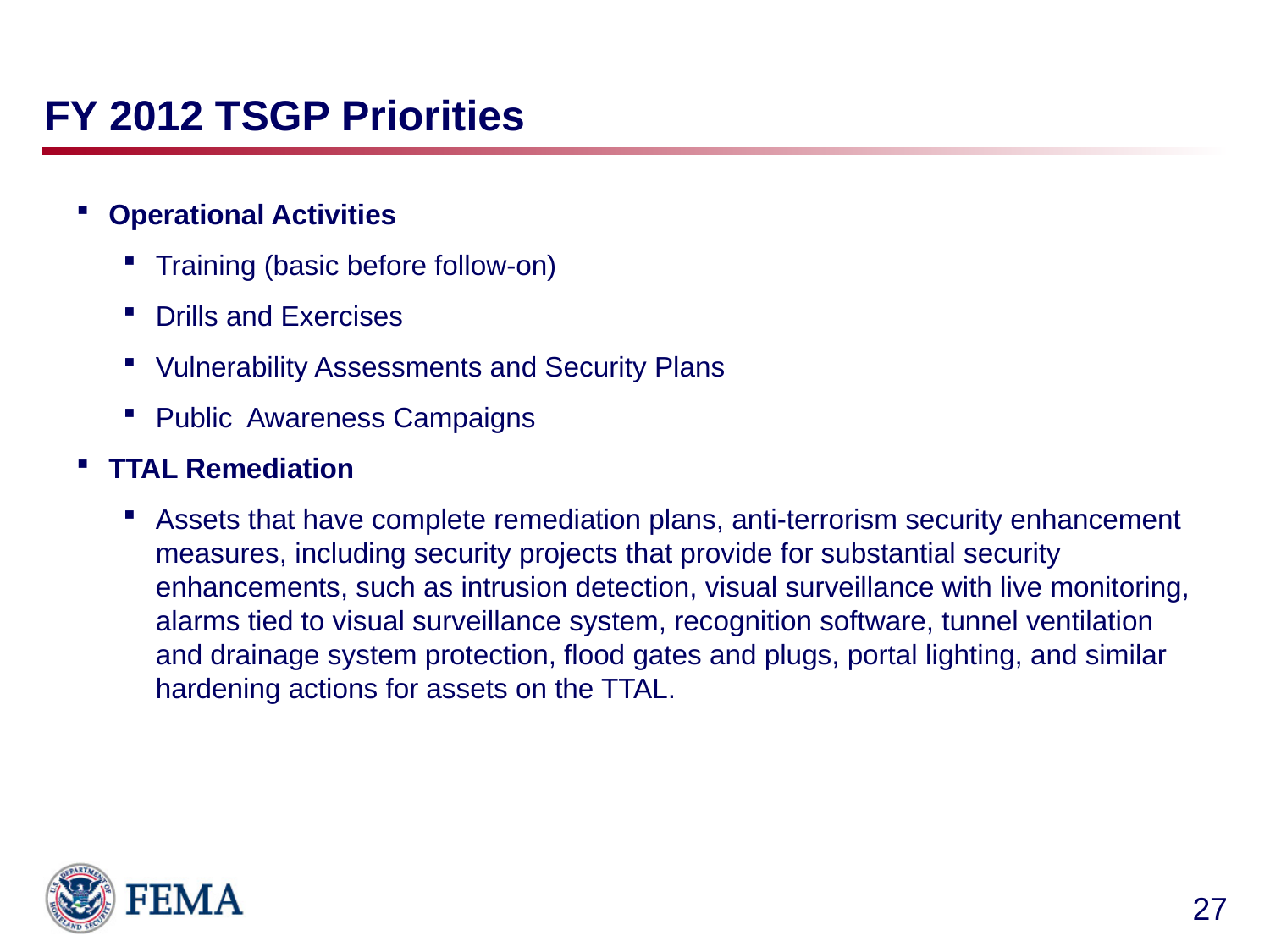

# FY 2012 TSGP Priorities
Operational Activities
Training (basic before follow-on)
Drills and Exercises
Vulnerability Assessments and Security Plans
Public  Awareness Campaigns
TTAL Remediation
Assets that have complete remediation plans, anti-terrorism security enhancement measures, including security projects that provide for substantial security enhancements, such as intrusion detection, visual surveillance with live monitoring, alarms tied to visual surveillance system, recognition software, tunnel ventilation and drainage system protection, flood gates and plugs, portal lighting, and similar hardening actions for assets on the TTAL.
27